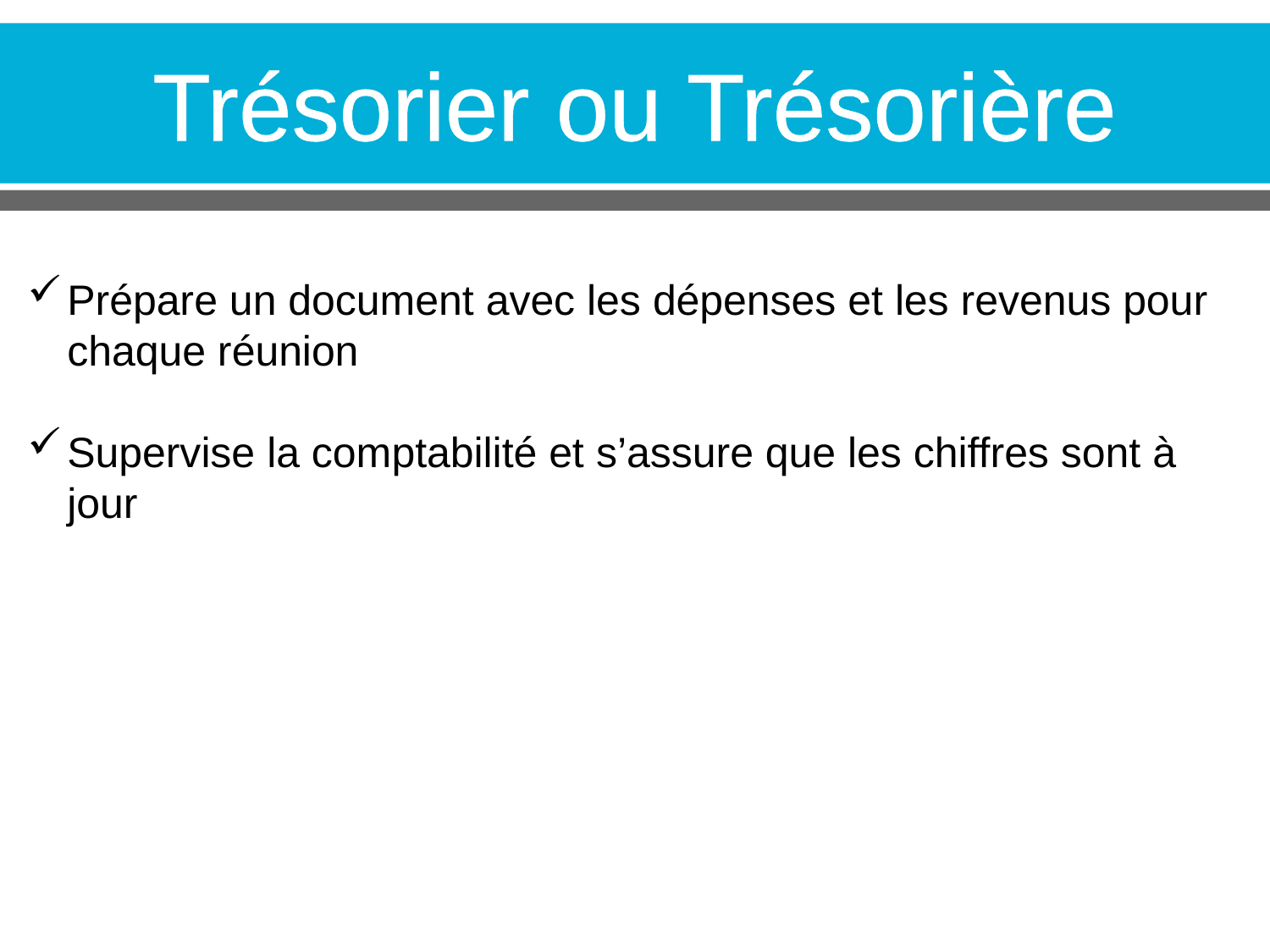

# Trésorier ou Trésorière
Prépare un document avec les dépenses et les revenus pour chaque réunion

Supervise la comptabilité et s’assure que les chiffres sont à jour